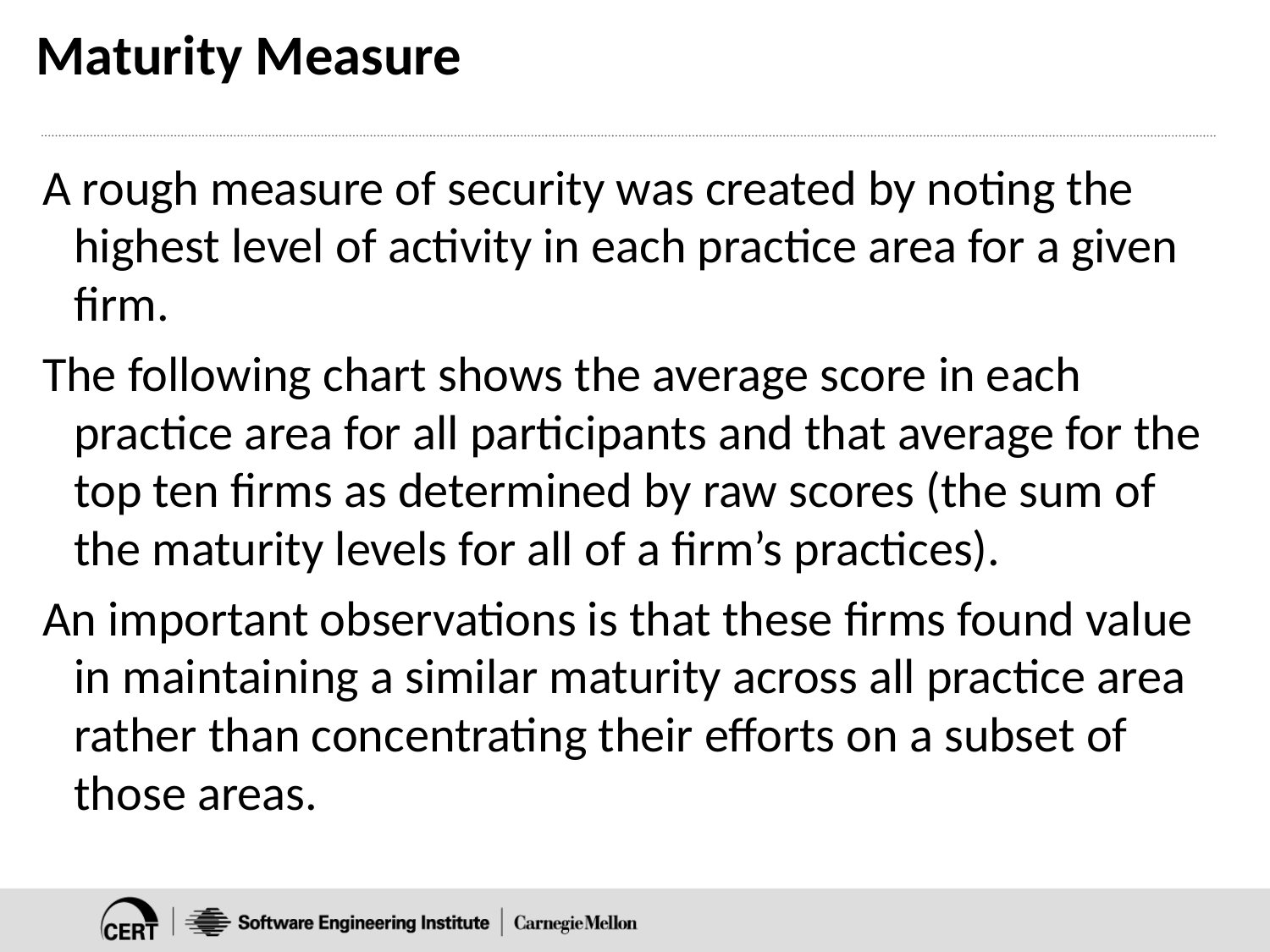

# Maturity Measure
A rough measure of security was created by noting the highest level of activity in each practice area for a given firm.
The following chart shows the average score in each practice area for all participants and that average for the top ten firms as determined by raw scores (the sum of the maturity levels for all of a firm’s practices).
An important observations is that these firms found value in maintaining a similar maturity across all practice area rather than concentrating their efforts on a subset of those areas.